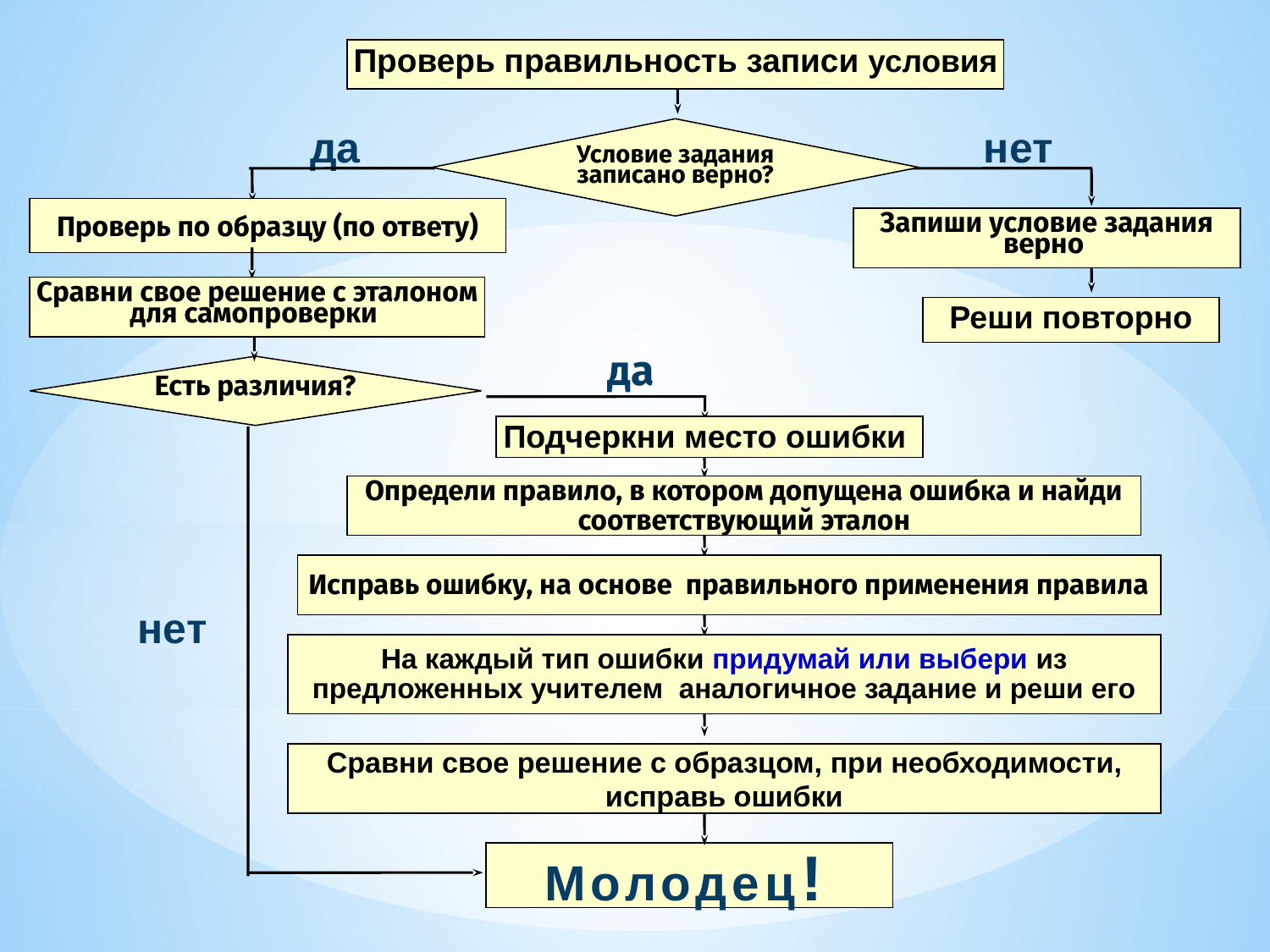

Проверь правильность записи условия

Условие задания записано верно?

Проверь по образцу (по ответу)
Запиши условие задания верно

Сравни свое решение с эталоном для самопроверки
Реши повторно

Есть различия?

Подчеркни место ошибки

Определи правило, в котором допущена ошибка и найди соответствующий эталон

Исправь ошибку, на основе  правильного применения правила

На каждый тип ошибки придумай или выбери из предложенных учителем  аналогичное задание и реши его
Сравни свое решение с образцом, при необходимости, исправь ошибки

Молодец!

нет
нет
да
да